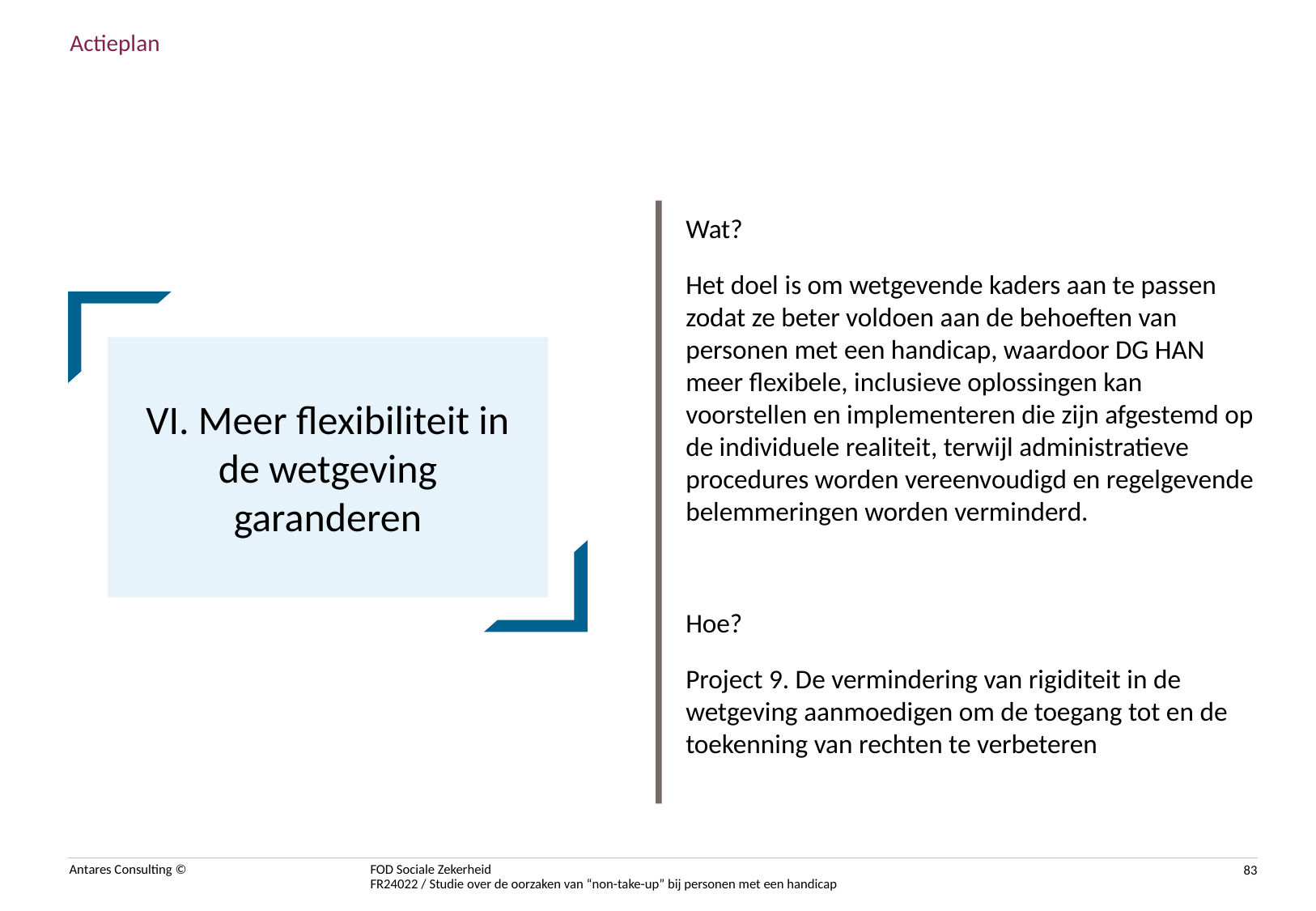

Actieplan

Wat?
Het doel is om wetgevende kaders aan te passen zodat ze beter voldoen aan de behoeften van personen met een handicap, waardoor DG HAN meer flexibele, inclusieve oplossingen kan voorstellen en implementeren die zijn afgestemd op de individuele realiteit, terwijl administratieve procedures worden vereenvoudigd en regelgevende belemmeringen worden verminderd.

Hoe?
Project 9. De vermindering van rigiditeit in de wetgeving aanmoedigen om de toegang tot en de toekenning van rechten te verbeteren

VI. Meer flexibiliteit in de wetgeving garanderen